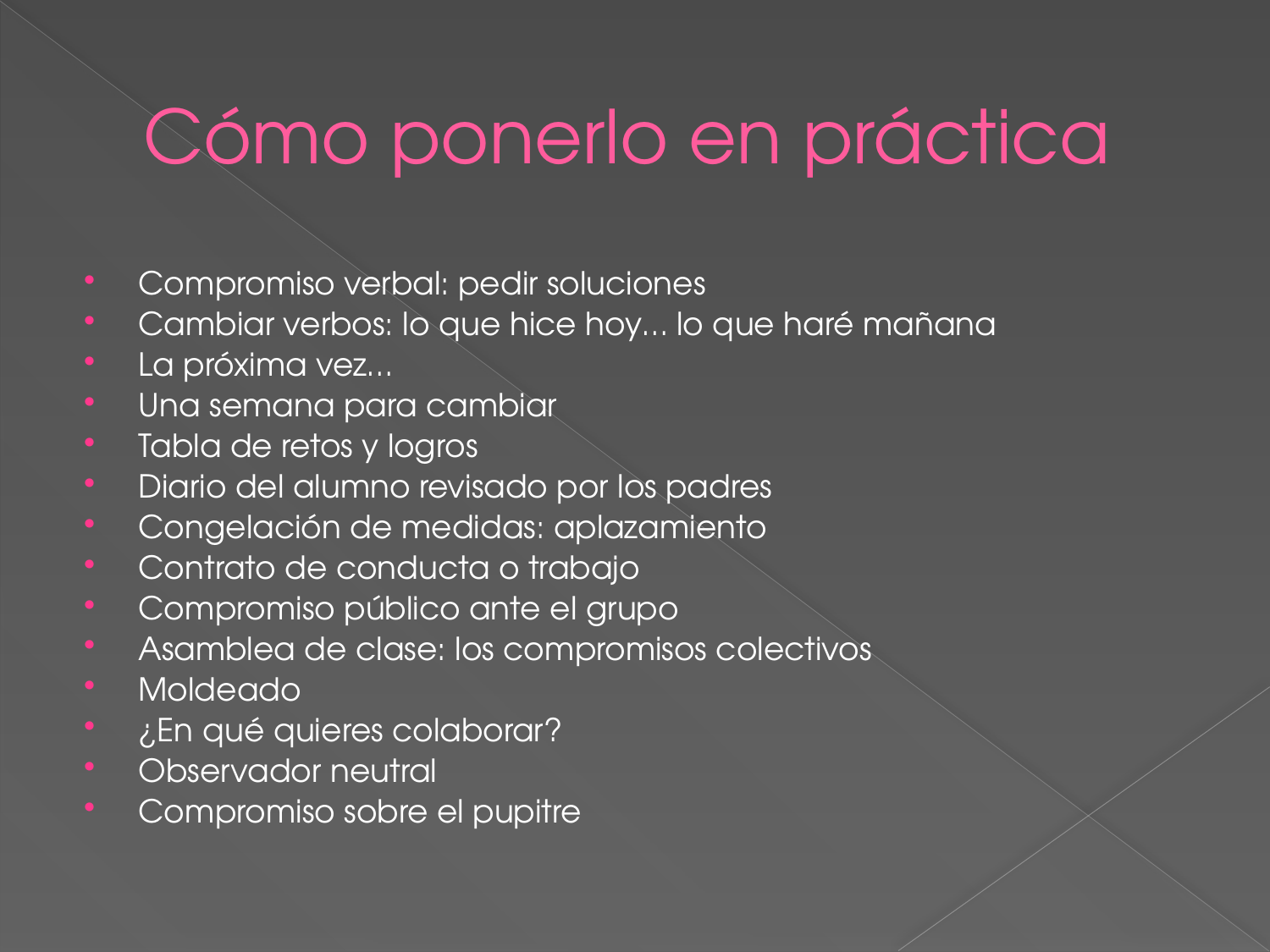

Cómo ponerlo en práctica
Compromiso verbal: pedir soluciones
Cambiar verbos: lo que hice hoy… lo que haré mañana
La próxima vez…
Una semana para cambiar
Tabla de retos y logros
Diario del alumno revisado por los padres
Congelación de medidas: aplazamiento
Contrato de conducta o trabajo
Compromiso público ante el grupo
Asamblea de clase: los compromisos colectivos
Moldeado
¿En qué quieres colaborar?
Observador neutral
Compromiso sobre el pupitre